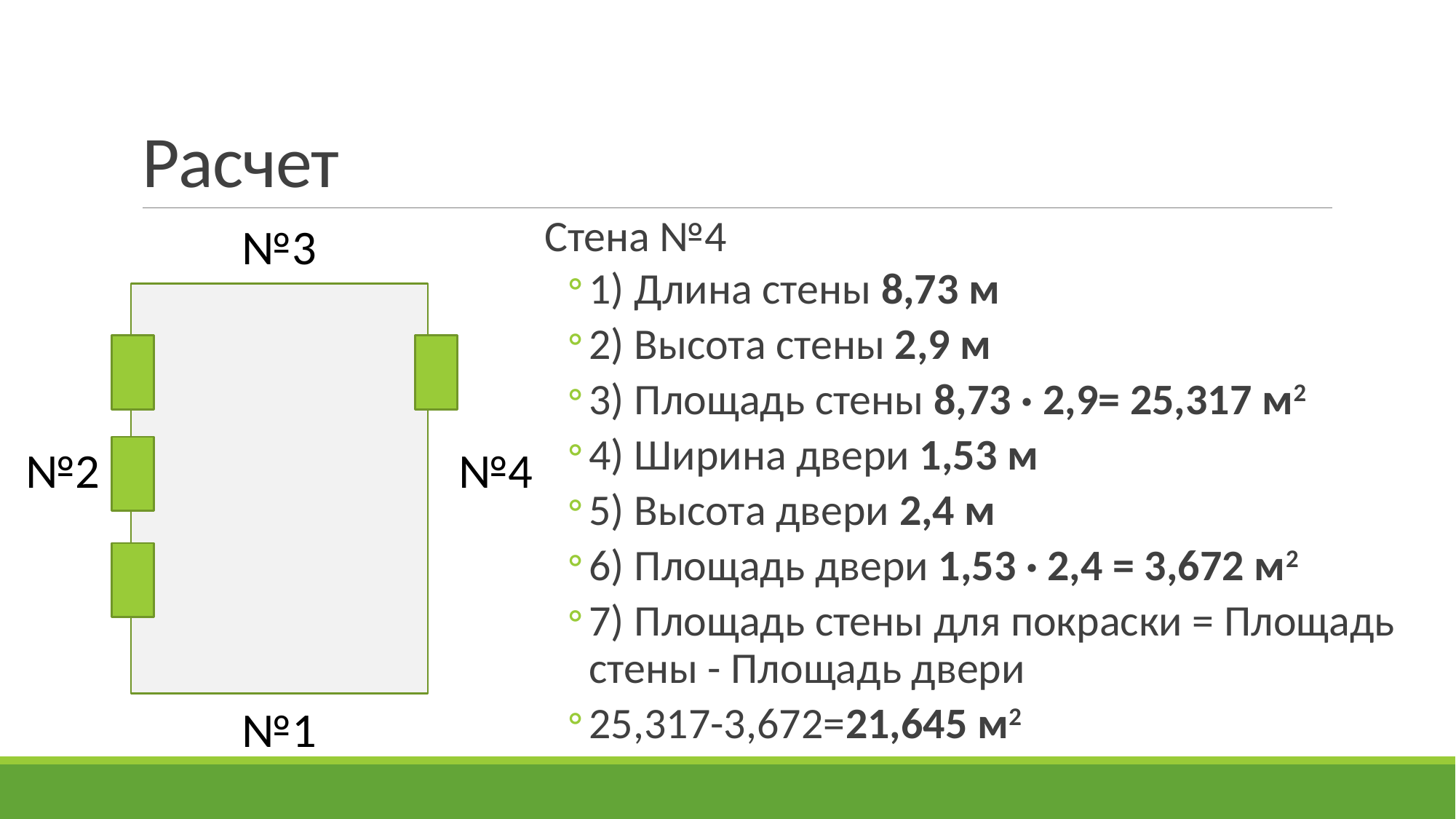

# Расчет
Стена №4
1) Длина стены 8,73 м
2) Высота стены 2,9 м
3) Площадь стены 8,73 · 2,9= 25,317 м2
4) Ширина двери 1,53 м
5) Высота двери 2,4 м
6) Площадь двери 1,53 · 2,4 = 3,672 м2
7) Площадь стены для покраски = Площадь стены - Площадь двери
25,317-3,672=21,645 м2

№3

№2
№4

№1